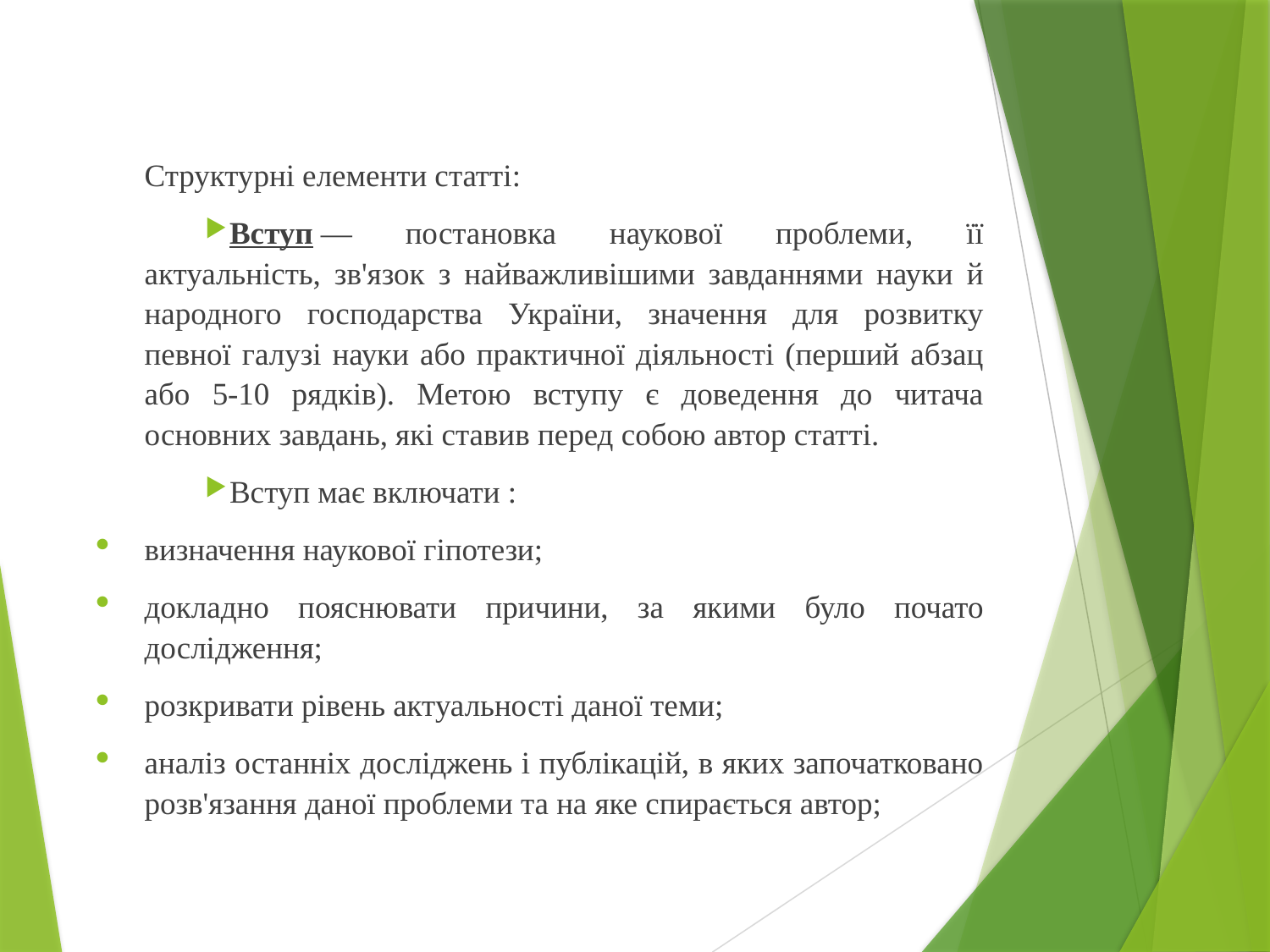

Структурні елементи статті:
Вступ — постановка наукової проблеми, її актуальність, зв'язок з найважливішими завданнями науки й народного господарства України, значення для розвитку певної галузі науки або практичної діяльності (перший абзац або 5-10 рядків). Метою вступу є доведення до читача основних завдань, які ставив перед собою автор статті.
Вступ має включати :
визначення наукової гіпотези;
докладно пояснювати причини, за якими було почато дослідження;
розкривати рівень актуальності даної теми;
аналіз останніх досліджень і публікацій, в яких започатковано розв'язання даної проблеми та на яке спирається автор;